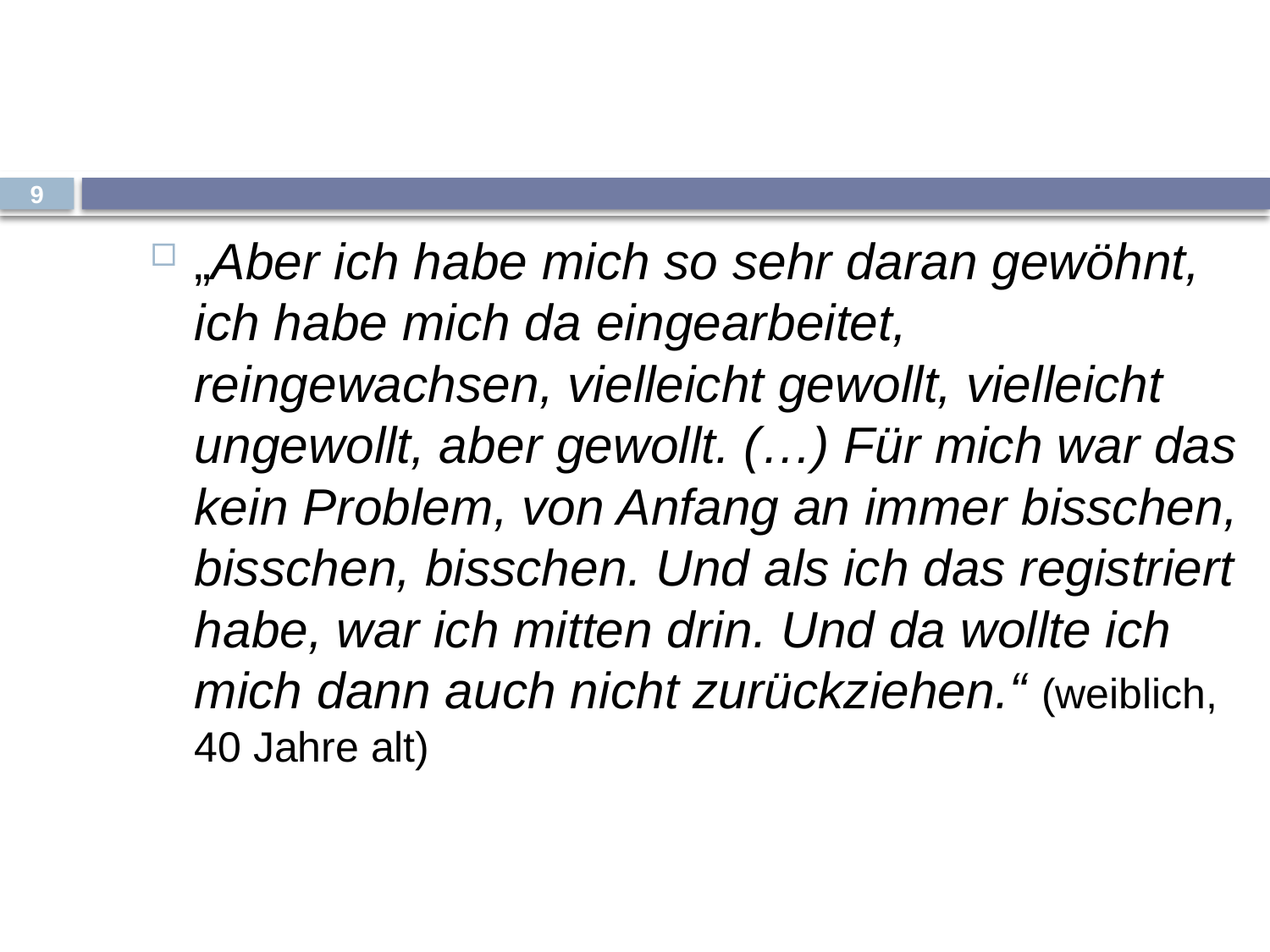

9
„Aber ich habe mich so sehr daran gewöhnt, ich habe mich da eingearbeitet, reingewachsen, vielleicht gewollt, vielleicht ungewollt, aber gewollt. (…) Für mich war das kein Problem, von Anfang an immer bisschen, bisschen, bisschen. Und als ich das registriert habe, war ich mitten drin. Und da wollte ich mich dann auch nicht zurückziehen.“ (weiblich, 40 Jahre alt)